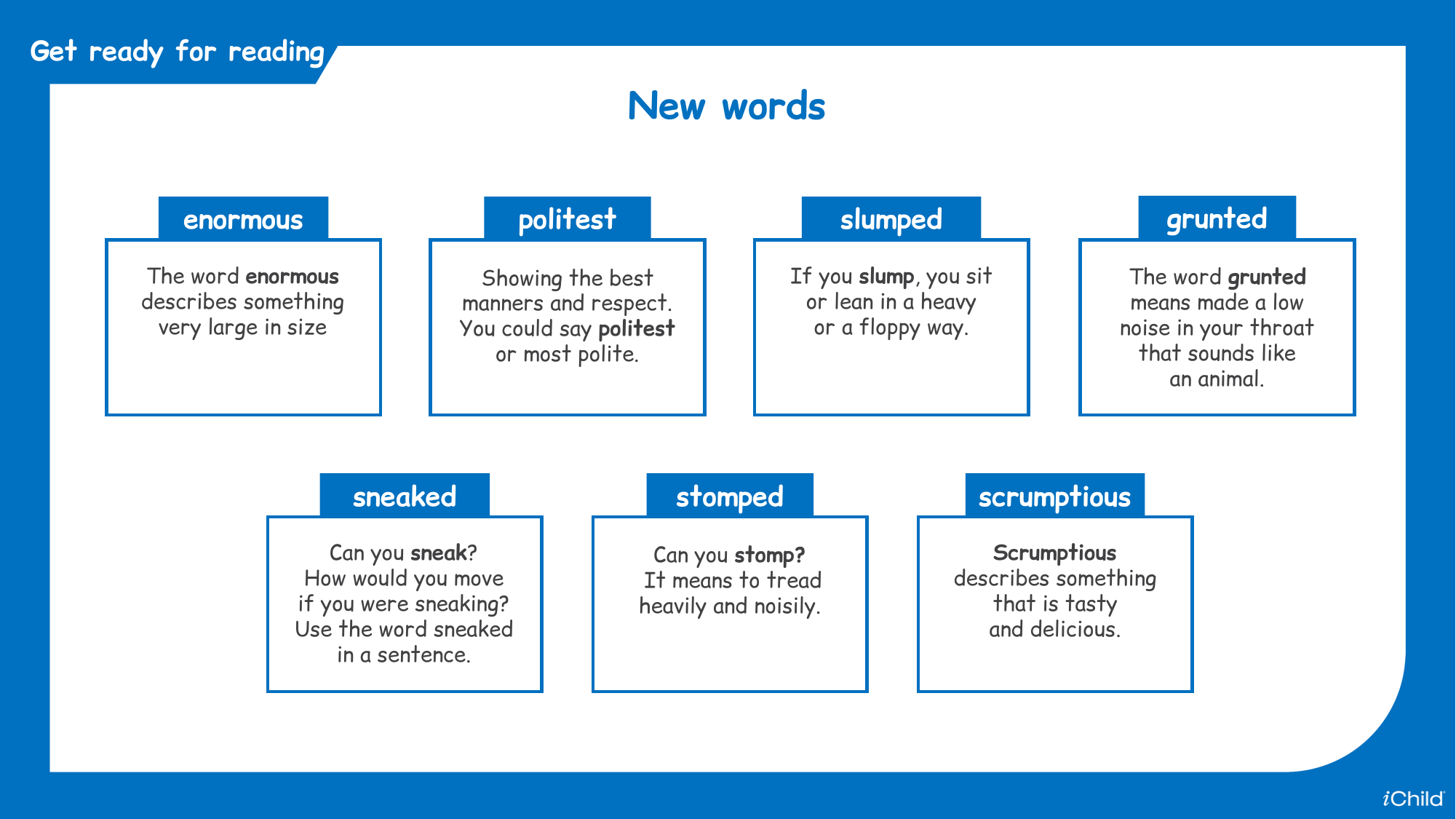

Get ready for reading
New words
grunted
enormous
politest
slumped

The word enormous describes something
very large in size
If you slump, you sit or lean in a heavy
or a floppy way.
The word grunted
means made a low
noise in your throat
that sounds like
an animal.
Showing the best manners and respect. You could say politest or most polite.
sneaked
stomped
scrumptious

Can you sneak?
How would you move
if you were sneaking?
Use the word sneaked
in a sentence.
Scrumptious describes something that is tasty
and delicious.
Can you stomp?
 It means to tread heavily and noisily.